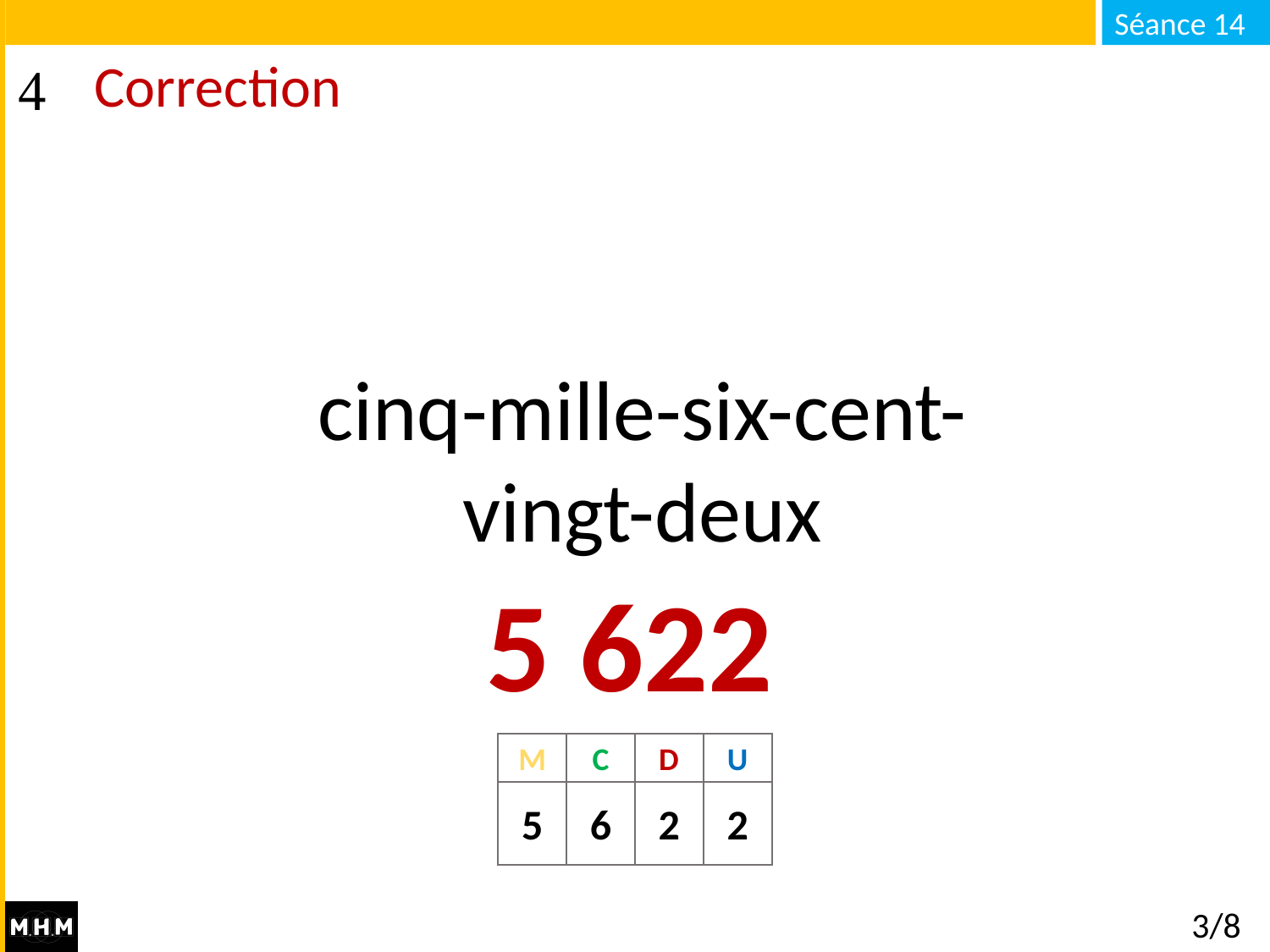

# Correction
cinq-mille-six-cent-
vingt-deux

5 622
M
C
D
U
5
6
2
2
3/8